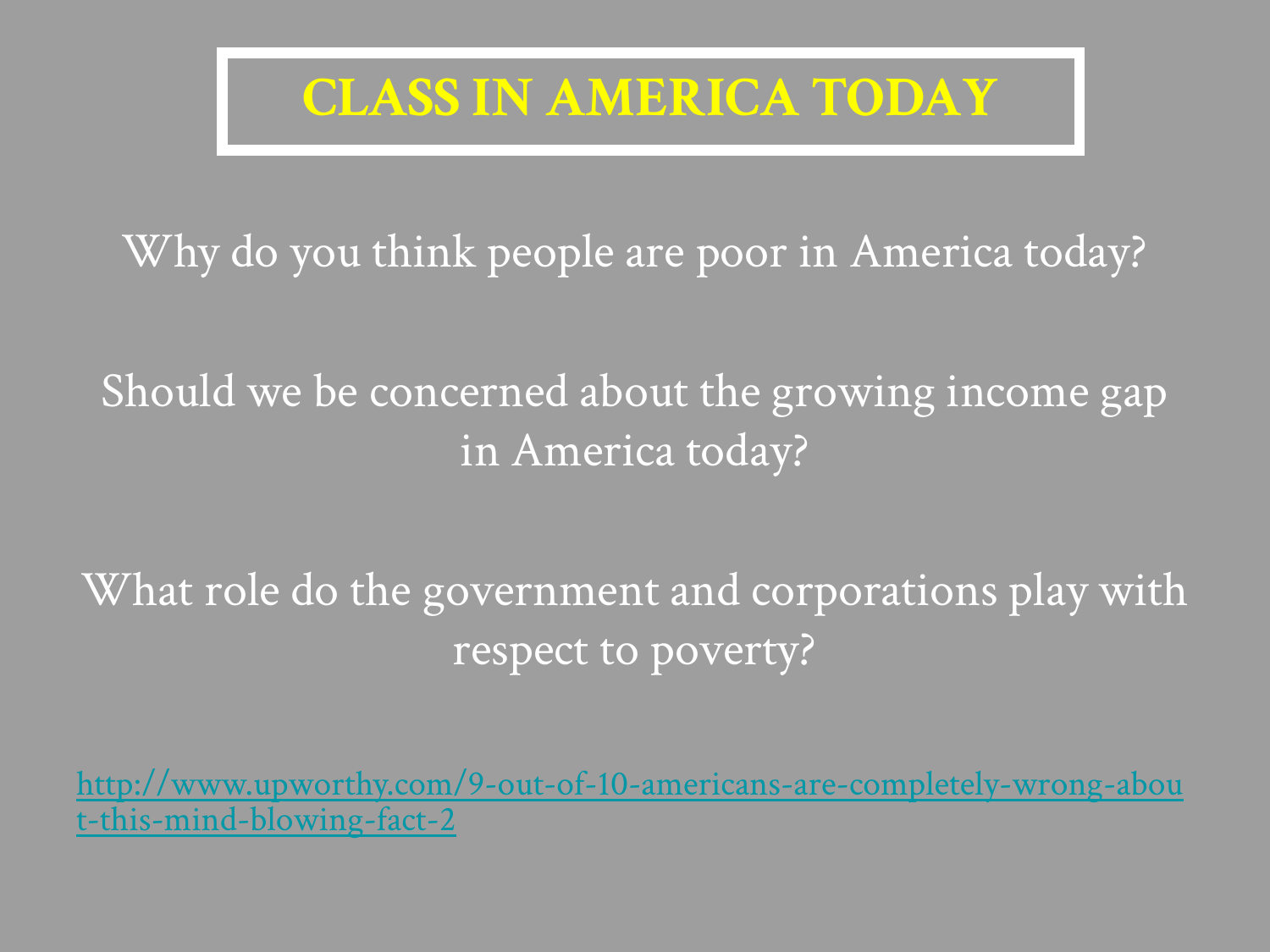

# CLASS IN AMERICA TODAY
Why do you think people are poor in America today?

Should we be concerned about the growing income gap in America today?

What role do the government and corporations play with respect to poverty?

http://www.upworthy.com/9-out-of-10-americans-are-completely-wrong-about-this-mind-blowing-fact-2